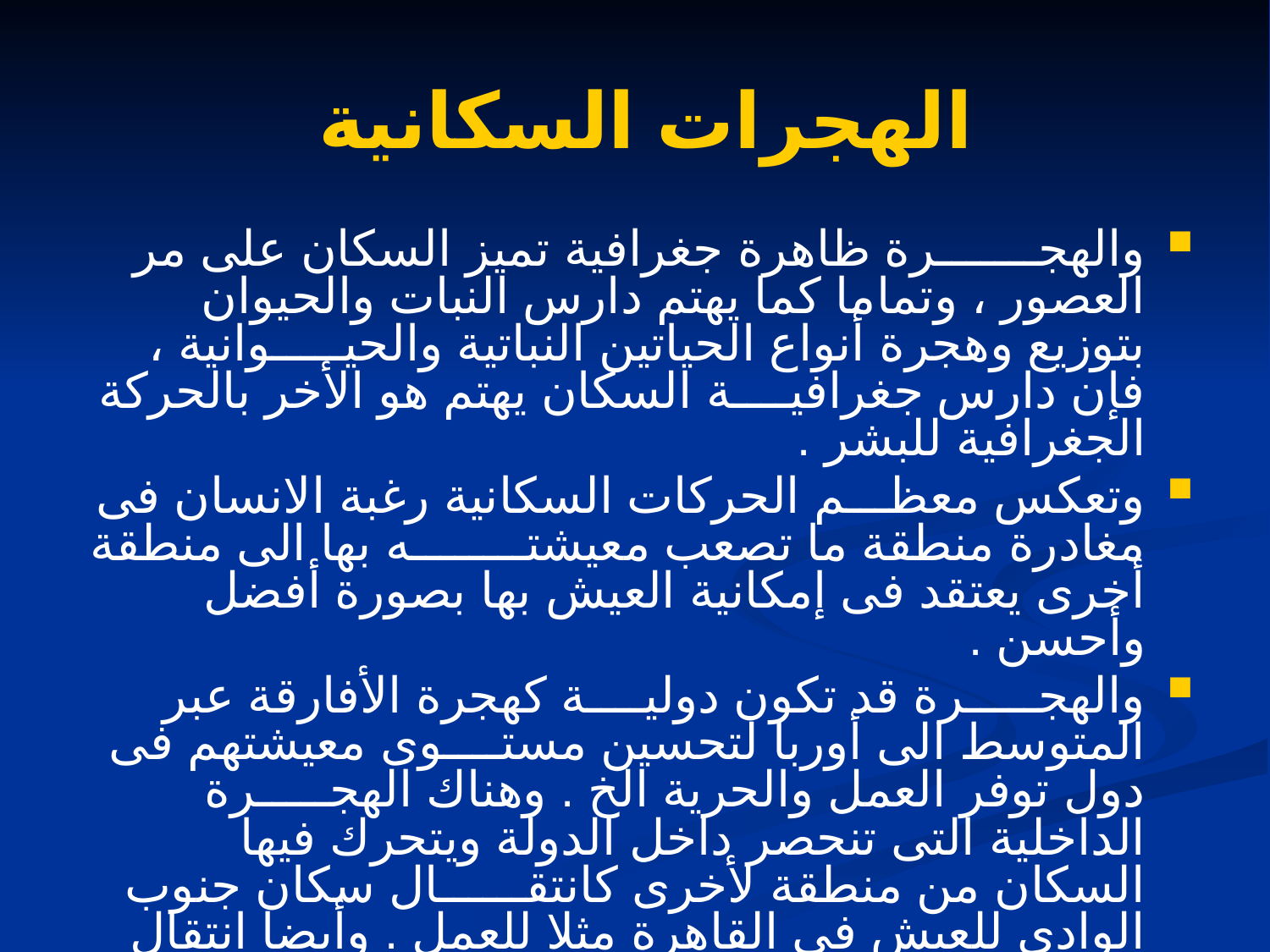

# الهجرات السكانية
والهجـــــــرة ظاهرة جغرافية تميز السكان على مر العصور ، وتماما كما يهتم دارس النبات والحيوان بتوزيع وهجرة أنواع الحياتين النباتية والحيـــــوانية ، فإن دارس جغرافيــــة السكان يهتم هو الأخر بالحركة الجغرافية للبشر .
وتعكس معظـــم الحركات السكانية رغبة الانسان فى مغادرة منطقة ما تصعب معيشتــــــــه بها الى منطقة أخرى يعتقد فى إمكانية العيش بها بصورة أفضل وأحسن .
والهجـــــرة قد تكون دوليــــة كهجرة الأفارقة عبر المتوسط الى أوربا لتحسين مستــــوى معيشتهم فى دول توفر العمل والحرية الخ . وهناك الهجـــــرة الداخلية التى تنحصر داخل الدولة ويتحرك فيها السكان من منطقة لأخرى كانتقــــــال سكان جنوب الوادى للعيش فى القاهرة مثلا للعمل . وأيضا انتقال السكان من ريف مصر الى مدنها .